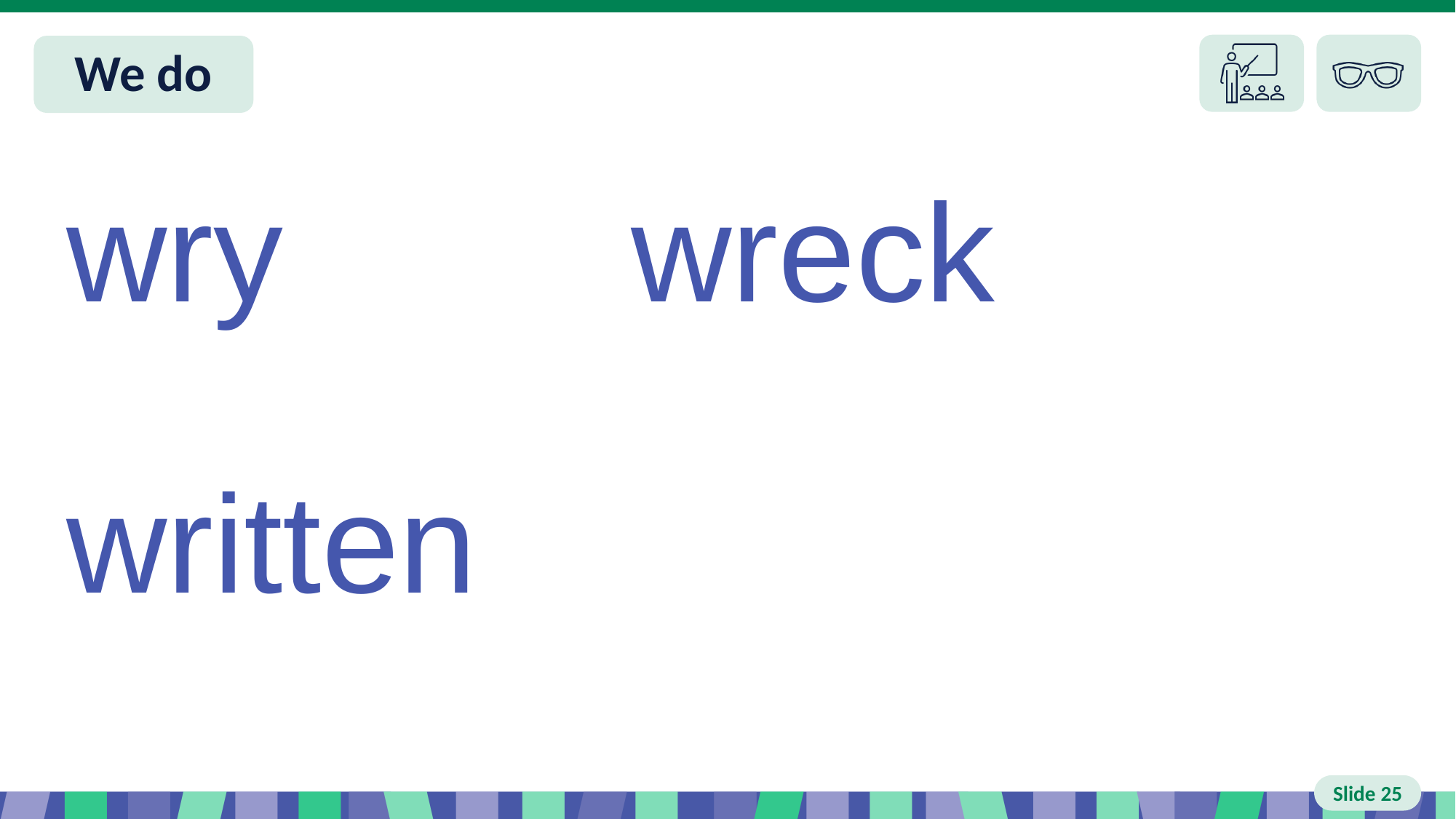

Slide 25 We do
wry         wreck
written